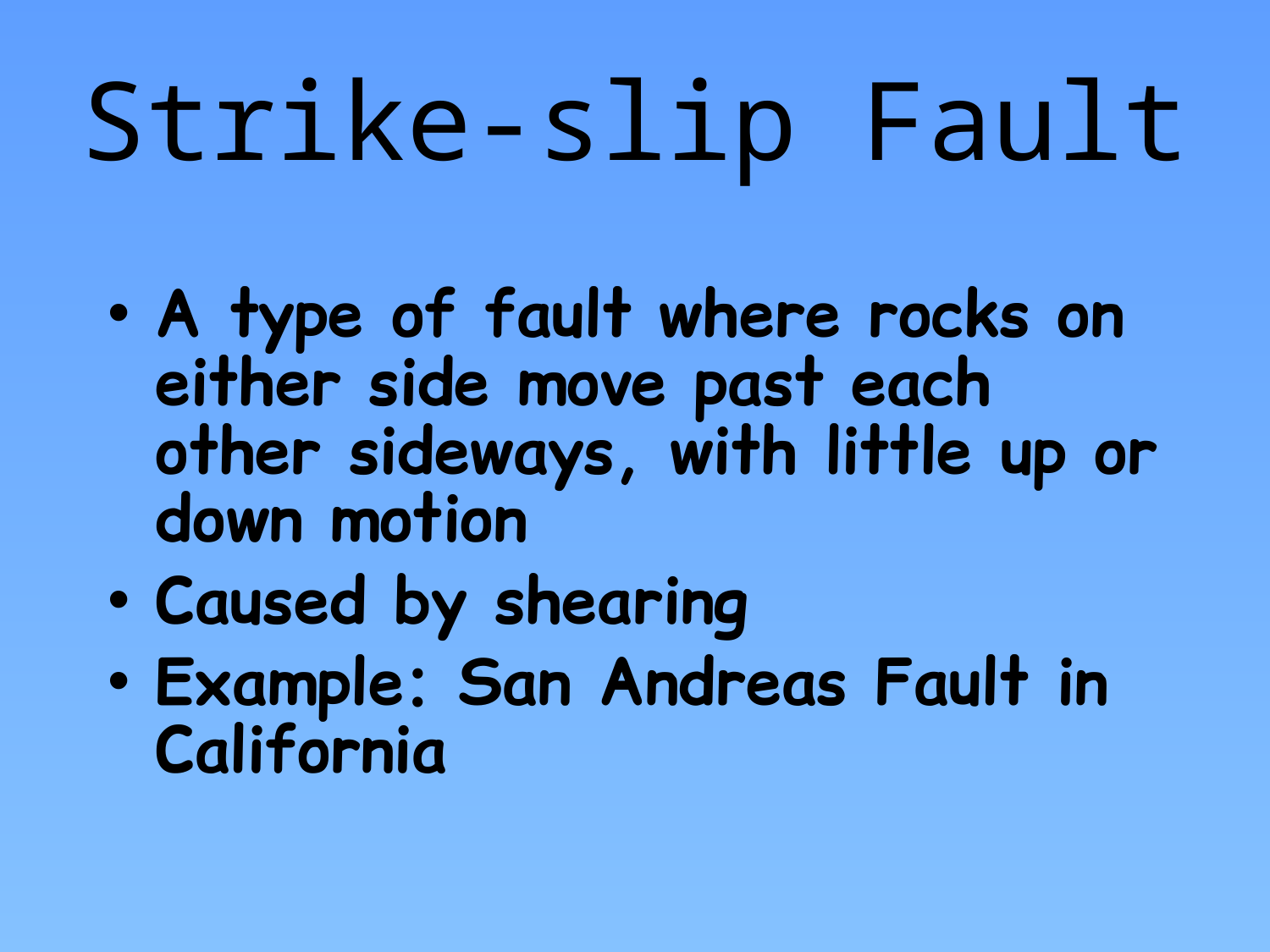

# Strike-slip Fault
A type of fault where rocks on either side move past each other sideways, with little up or down motion
Caused by shearing
Example: San Andreas Fault in California